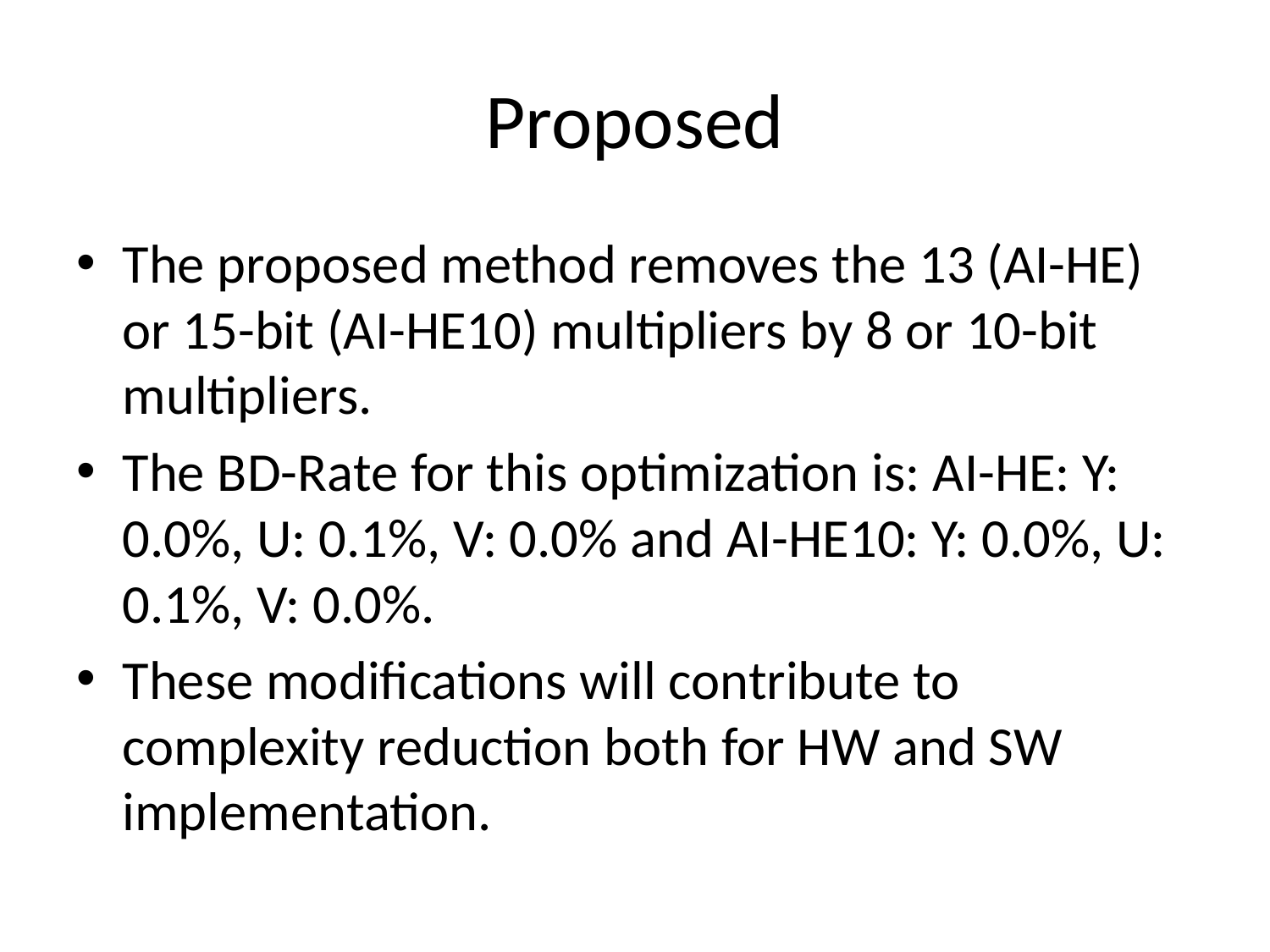

# Proposed
The proposed method removes the 13 (AI-HE) or 15-bit (AI-HE10) multipliers by 8 or 10-bit multipliers.
The BD-Rate for this optimization is: AI-HE: Y: 0.0%, U: 0.1%, V: 0.0% and AI-HE10: Y: 0.0%, U: 0.1%, V: 0.0%.
These modifications will contribute to complexity reduction both for HW and SW implementation.